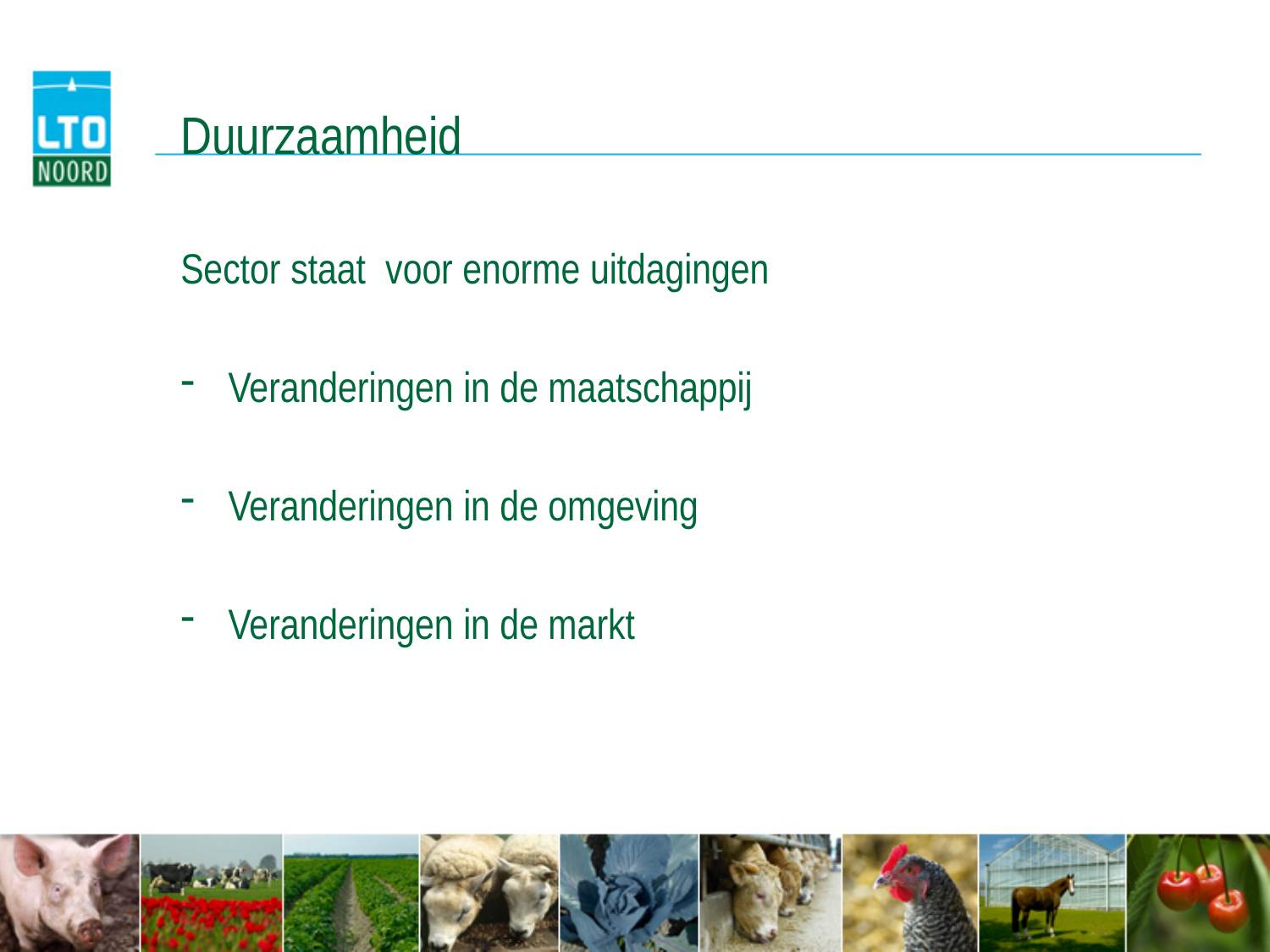

# Duurzaamheid
Sector staat  voor enorme uitdagingen

Veranderingen in de maatschappij

Veranderingen in de omgeving

Veranderingen in de markt